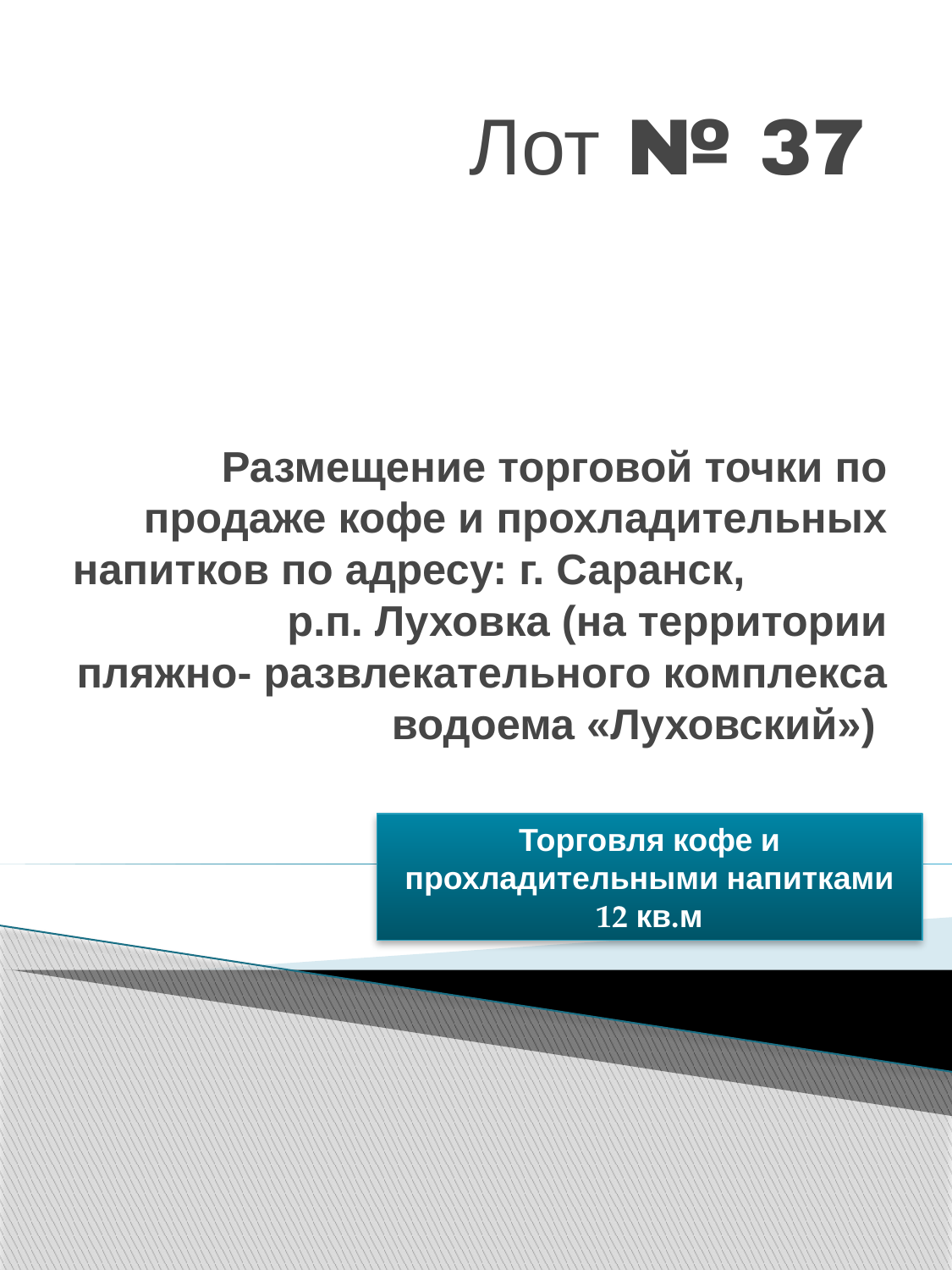

Лот № 37
# Размещение торговой точки по продаже кофе и прохладительных напитков по адресу: г. Саранск,                       р.п. Луховка (на территории пляжно- развлекательного комплекса водоема «Луховский»)
Торговля кофе и прохладительными напитками 12 кв.м